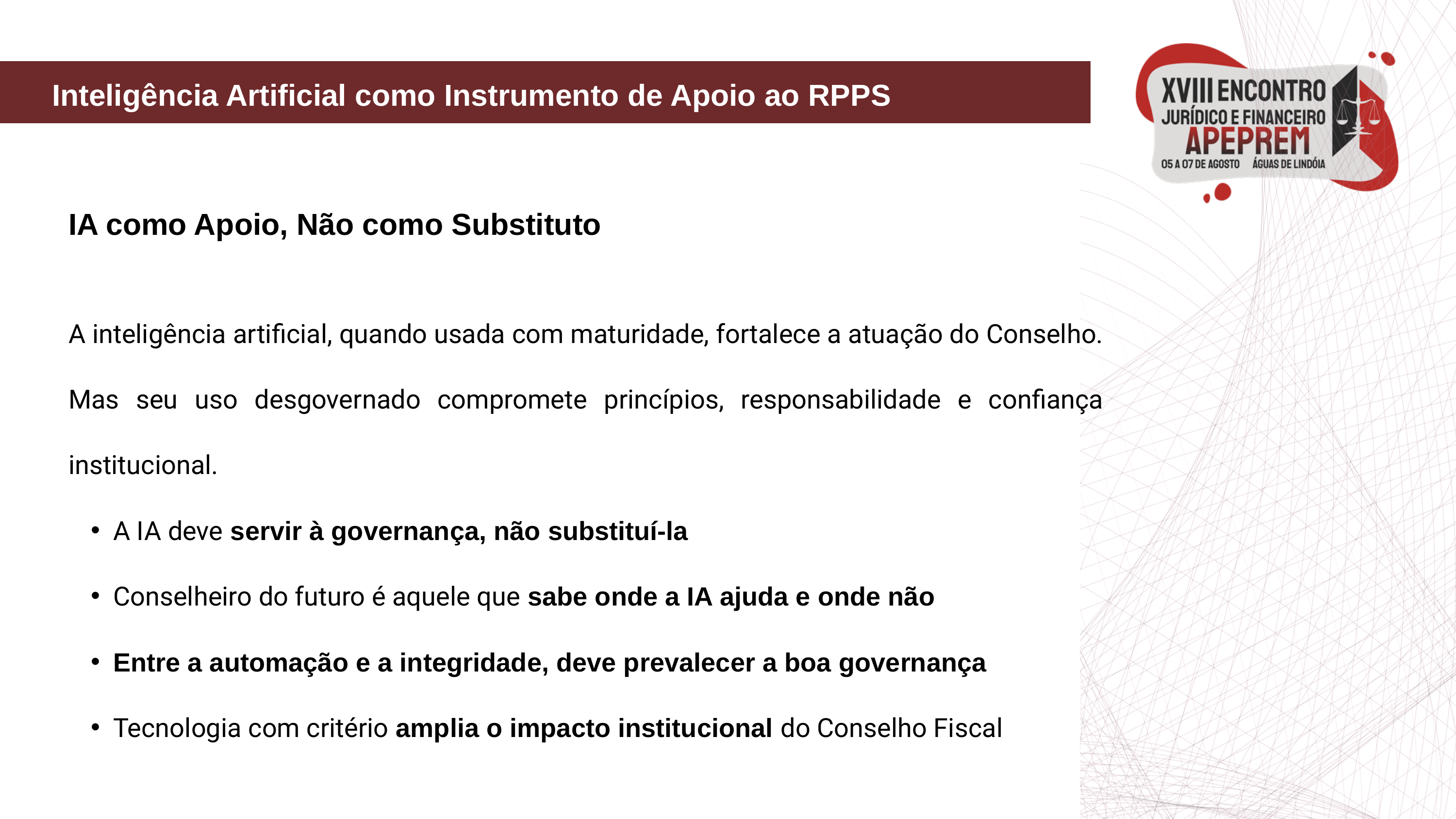

Inteligência Artificial como Instrumento de Apoio ao RPPS
IA como Apoio, Não como Substituto
A inteligência artificial, quando usada com maturidade, fortalece a atuação do Conselho. Mas seu uso desgovernado compromete princípios, responsabilidade e confiança institucional.
A IA deve servir à governança, não substituí-la
Conselheiro do futuro é aquele que sabe onde a IA ajuda e onde não
Entre a automação e a integridade, deve prevalecer a boa governança
Tecnologia com critério amplia o impacto institucional do Conselho Fiscal